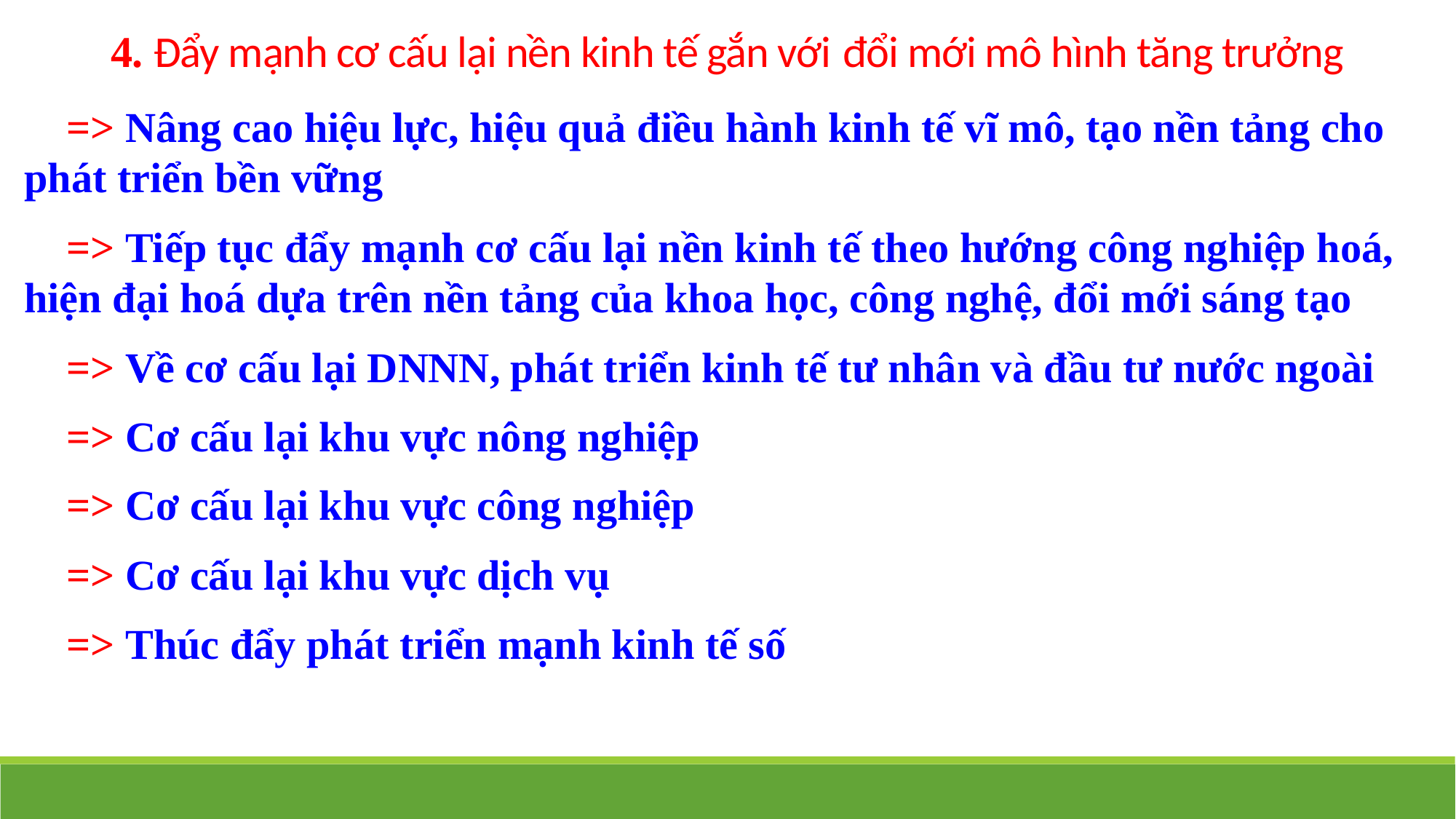

4. Đẩy mạnh cơ cấu lại nền kinh tế gắn với đổi mới mô hình tăng trưởng
    => Nâng cao hiệu lực, hiệu quả điều hành kinh tế vĩ mô, tạo nền tảng cho phát triển bền vững
    => Tiếp tục đẩy mạnh cơ cấu lại nền kinh tế theo hướng công nghiệp hoá, hiện đại hoá dựa trên nền tảng của khoa học, công nghệ, đổi mới sáng tạo
    => Về cơ cấu lại DNNN, phát triển kinh tế tư nhân và đầu tư nước ngoài
    => Cơ cấu lại khu vực nông nghiệp
    => Cơ cấu lại khu vực công nghiệp
    => Cơ cấu lại khu vực dịch vụ
    => Thúc đẩy phát triển mạnh kinh tế số